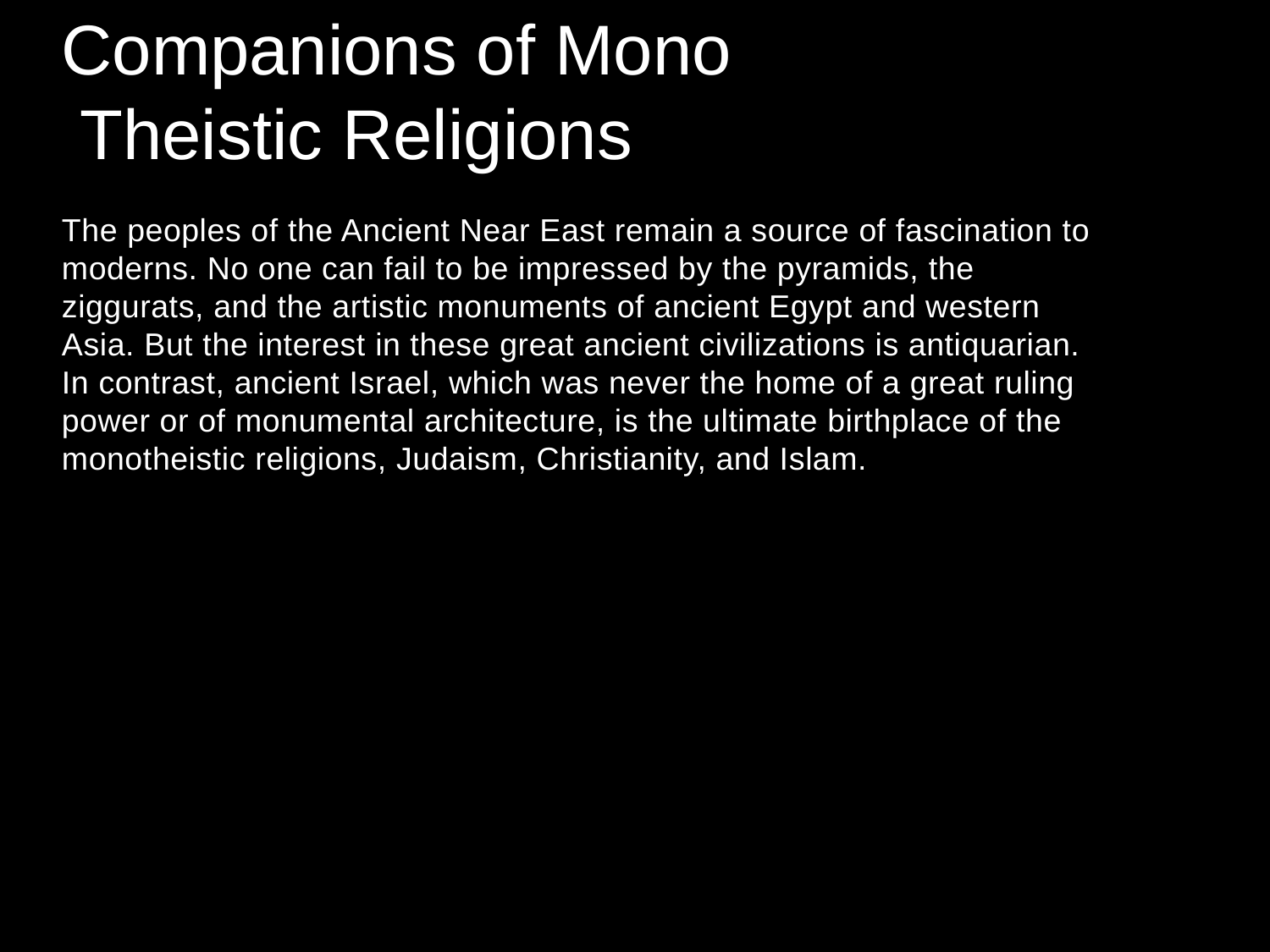

# Companions of Mono Theistic Religions
The peoples of the Ancient Near East remain a source of fascination to moderns. No one can fail to be impressed by the pyramids, the ziggurats, and the artistic monuments of ancient Egypt and western Asia. But the interest in these great ancient civilizations is antiquarian. In contrast, ancient Israel, which was never the home of a great ruling power or of monumental architecture, is the ultimate birthplace of the monotheistic religions, Judaism, Christianity, and Islam.